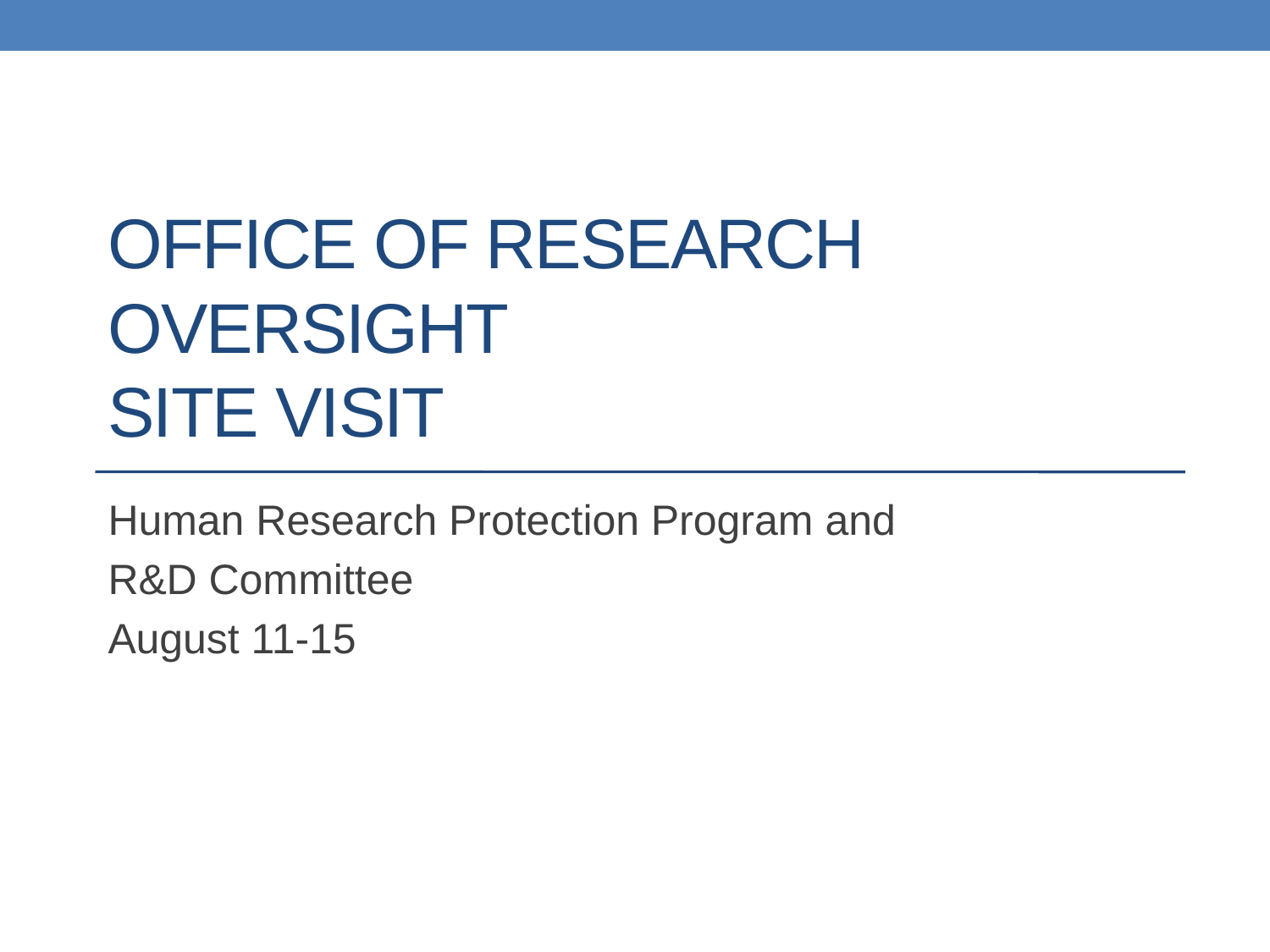

# Office of Research Oversight Site Visit
Human Research Protection Program and
R&D Committee
August 11-15